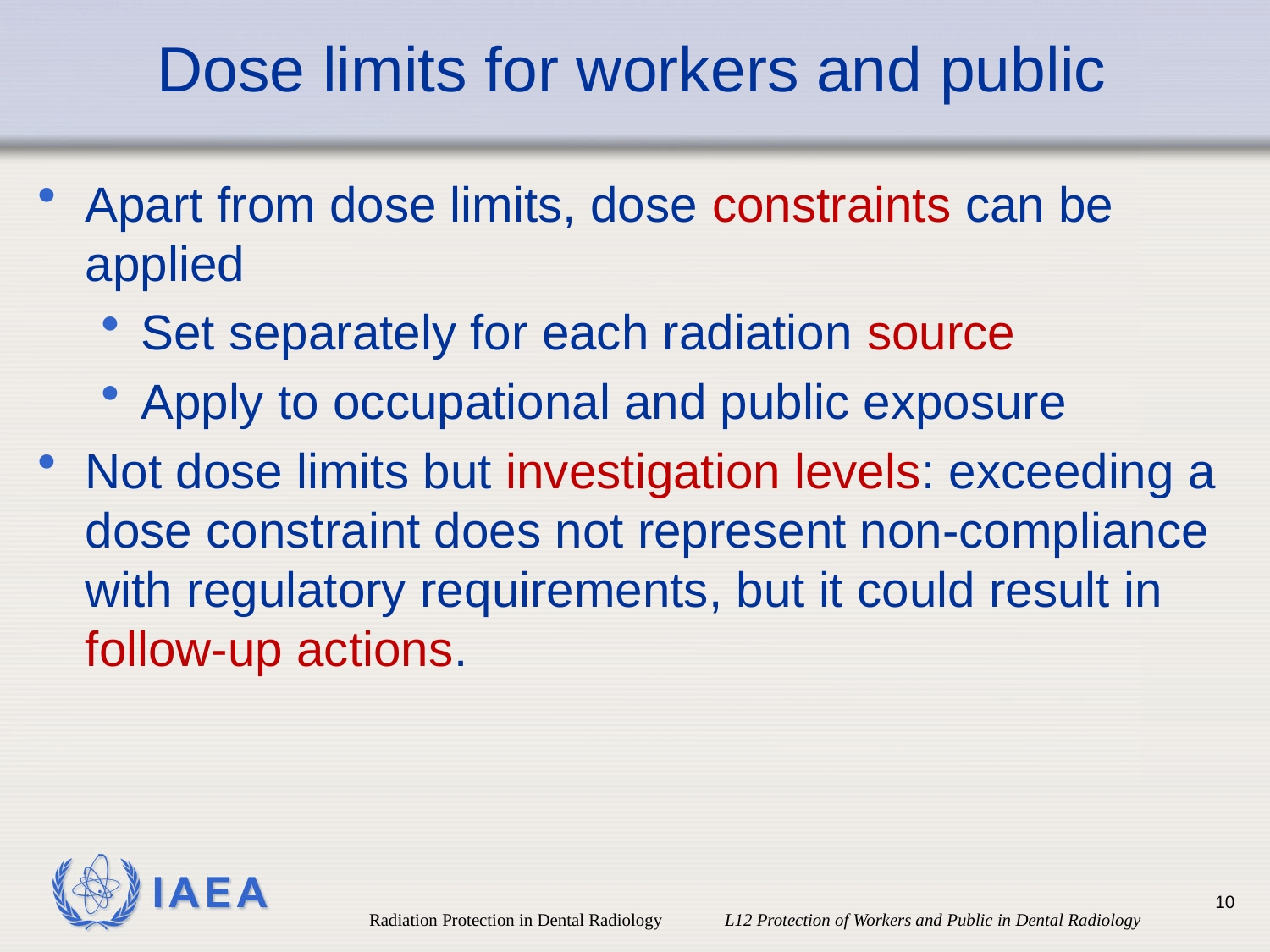

# Dose limits for workers and public
Apart from dose limits, dose constraints can be applied
Set separately for each radiation source
Apply to occupational and public exposure
Not dose limits but investigation levels: exceeding a dose constraint does not represent non-compliance with regulatory requirements, but it could result in follow-up actions.
10
Radiation Protection in Dental Radiology              L12 Protection of Workers and Public in Dental Radiology